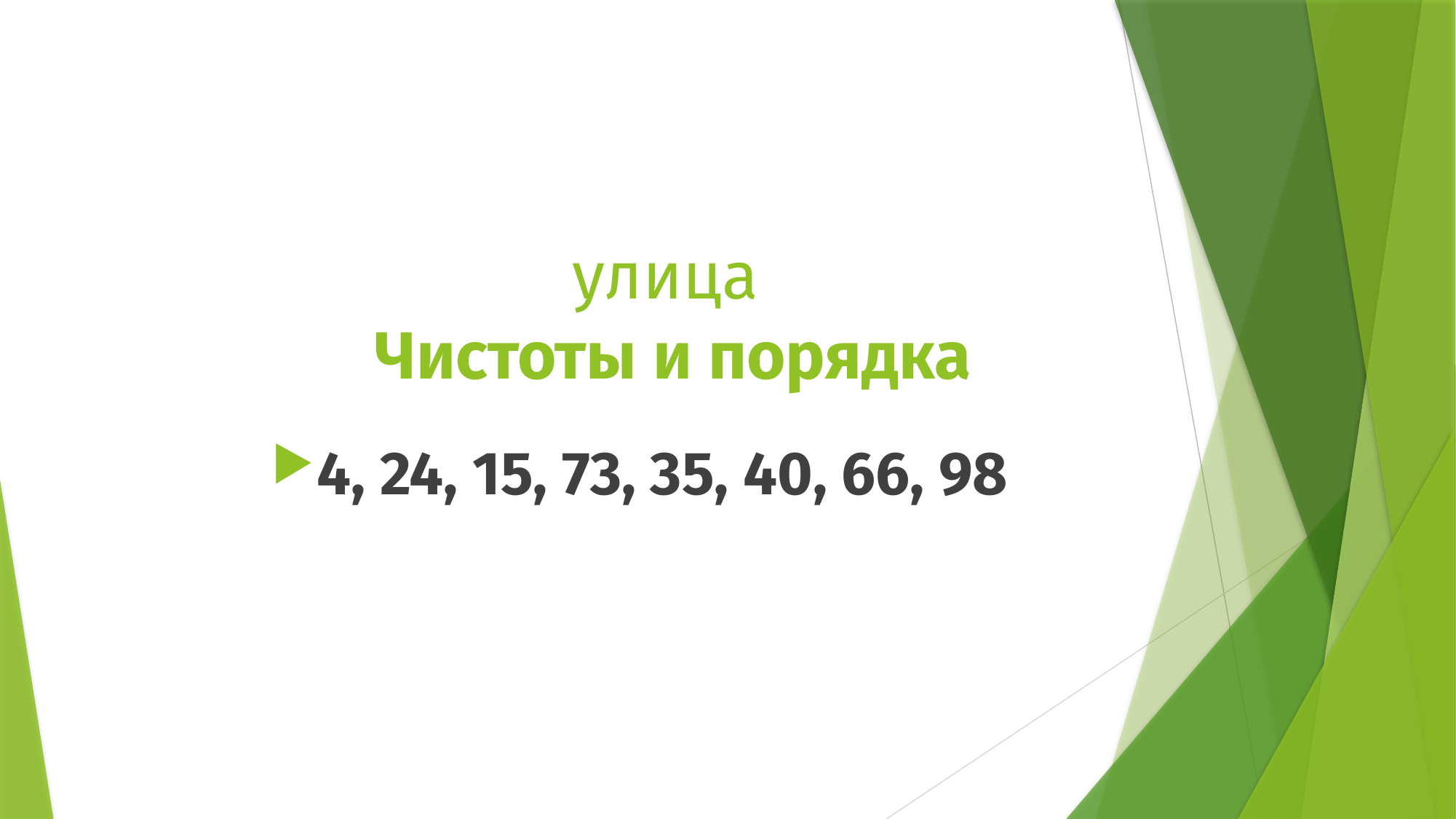

# улица Чистоты и порядка
4, 24, 15, 73, 35, 40, 66, 98